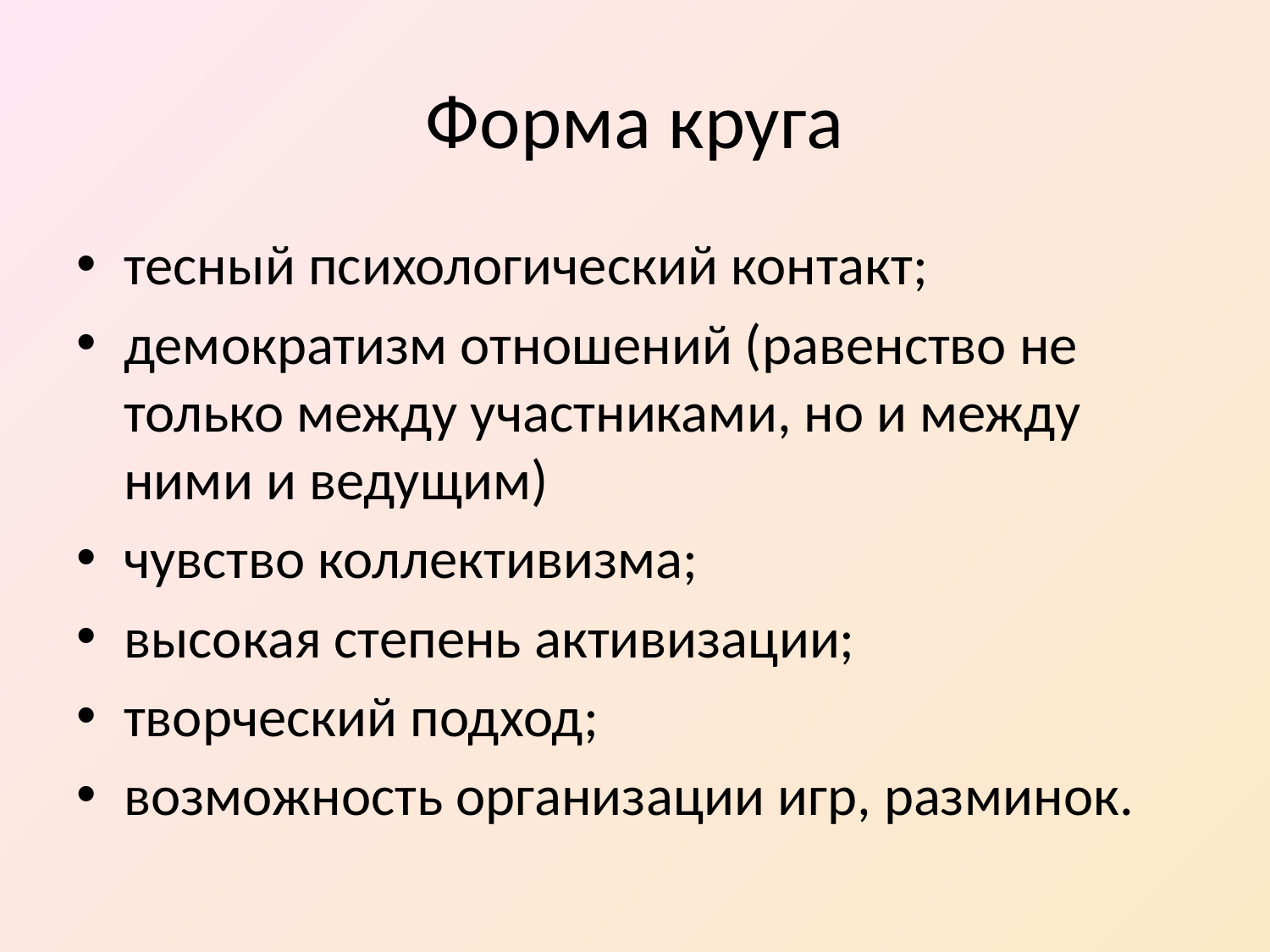

# Форма круга
тесный психологический контакт;
демократизм отношений (равенство не только между участниками, но и между ними и ведущим)
чувство коллективизма;
высокая степень активизации;
творческий подход;
возможность организации игр, разминок.